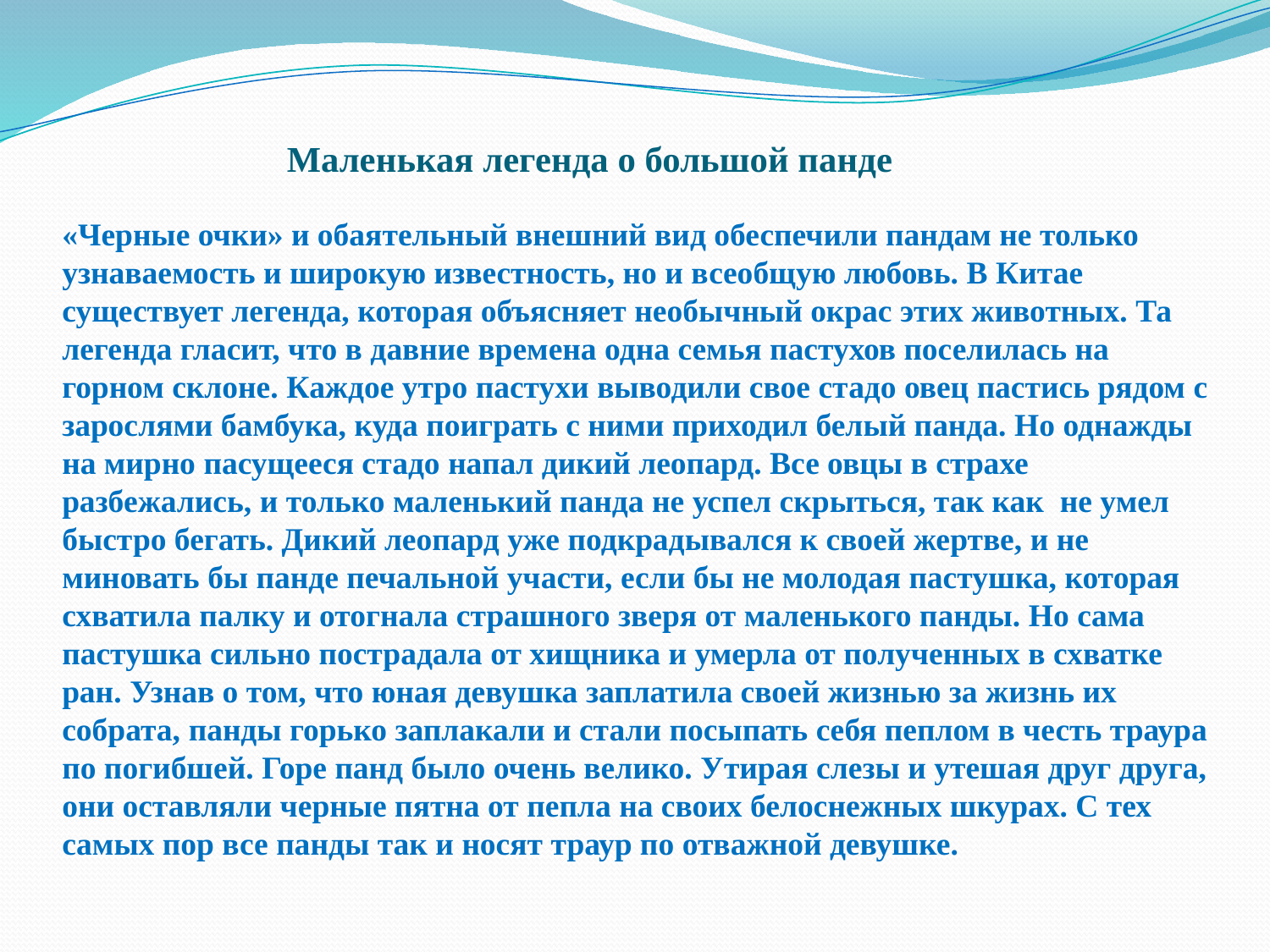

Маленькая легенда о большой панде

«Черные очки» и обаятельный внешний вид обеспечили пандам не только узнаваемость и широкую известность, но и всеобщую любовь. В Китае существует легенда, которая объясняет необычный окрас этих животных. Та легенда гласит, что в давние времена одна семья пастухов поселилась на горном склоне. Каждое утро пастухи выводили свое стадо овец пастись рядом с зарослями бамбука, куда поиграть с ними приходил белый панда. Но однажды на мирно пасущееся стадо напал дикий леопард. Все овцы в страхе разбежались, и только маленький панда не успел скрыться, так как  не умел быстро бегать. Дикий леопард уже подкрадывался к своей жертве, и не миновать бы панде печальной участи, если бы не молодая пастушка, которая схватила палку и отогнала страшного зверя от маленького панды. Но сама пастушка сильно пострадала от хищника и умерла от полученных в схватке ран. Узнав о том, что юная девушка заплатила своей жизнью за жизнь их собрата, панды горько заплакали и стали посыпать себя пеплом в честь траура по погибшей. Горе панд было очень велико. Утирая слезы и утешая друг друга, они оставляли черные пятна от пепла на своих белоснежных шкурах. С тех самых пор все панды так и носят траур по отважной девушке.